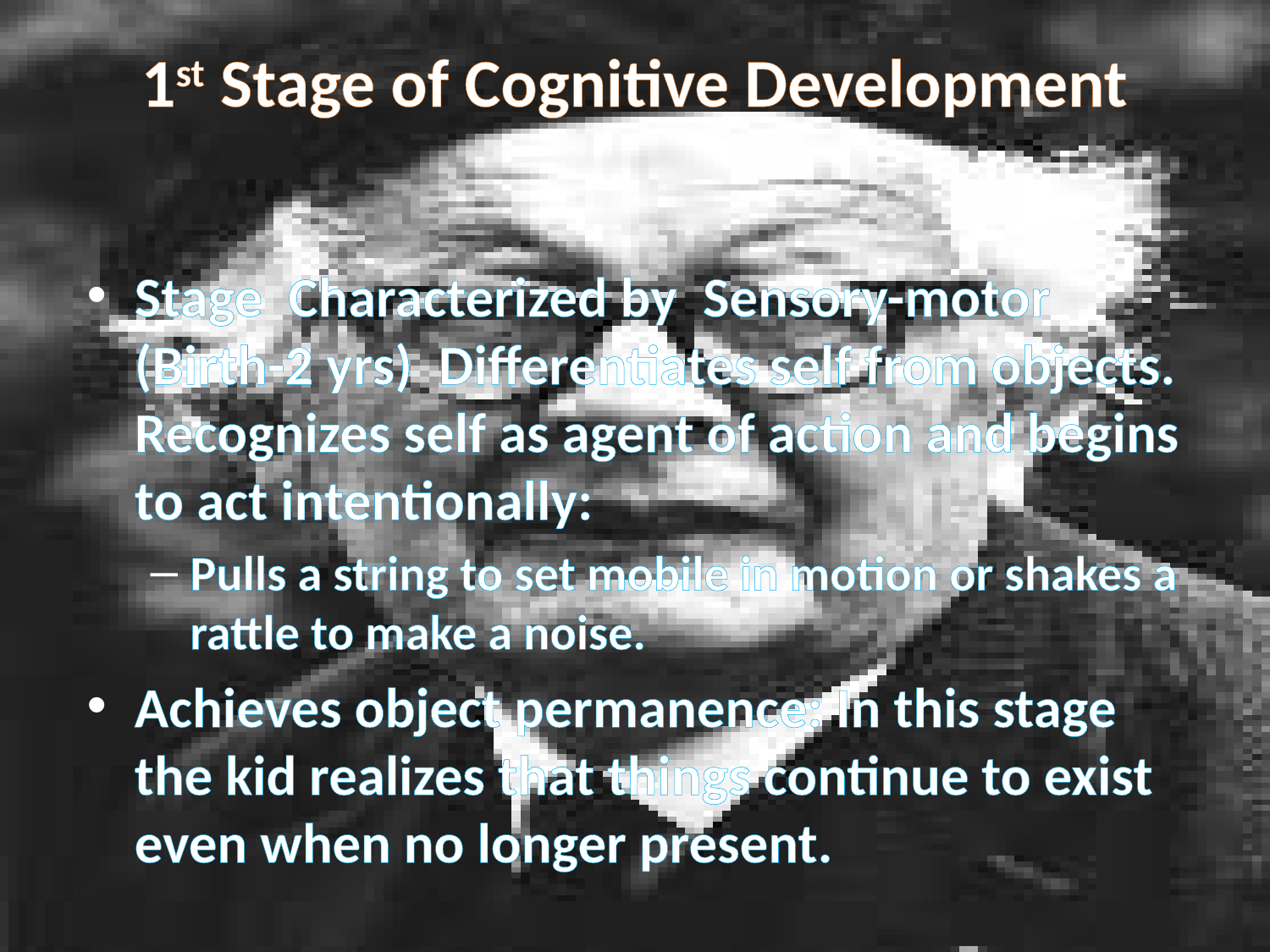

# 1st Stage of Cognitive Development
Stage  Characterized by  Sensory-motor 
(Birth-2 yrs)  Differentiates self from objects.  Recognizes self as agent of action and begins to act intentionally:
Pulls a string to set mobile in motion or shakes a rattle to make a noise.
Achieves object permanence: In this stage the kid realizes that things continue to exist even when no longer present.